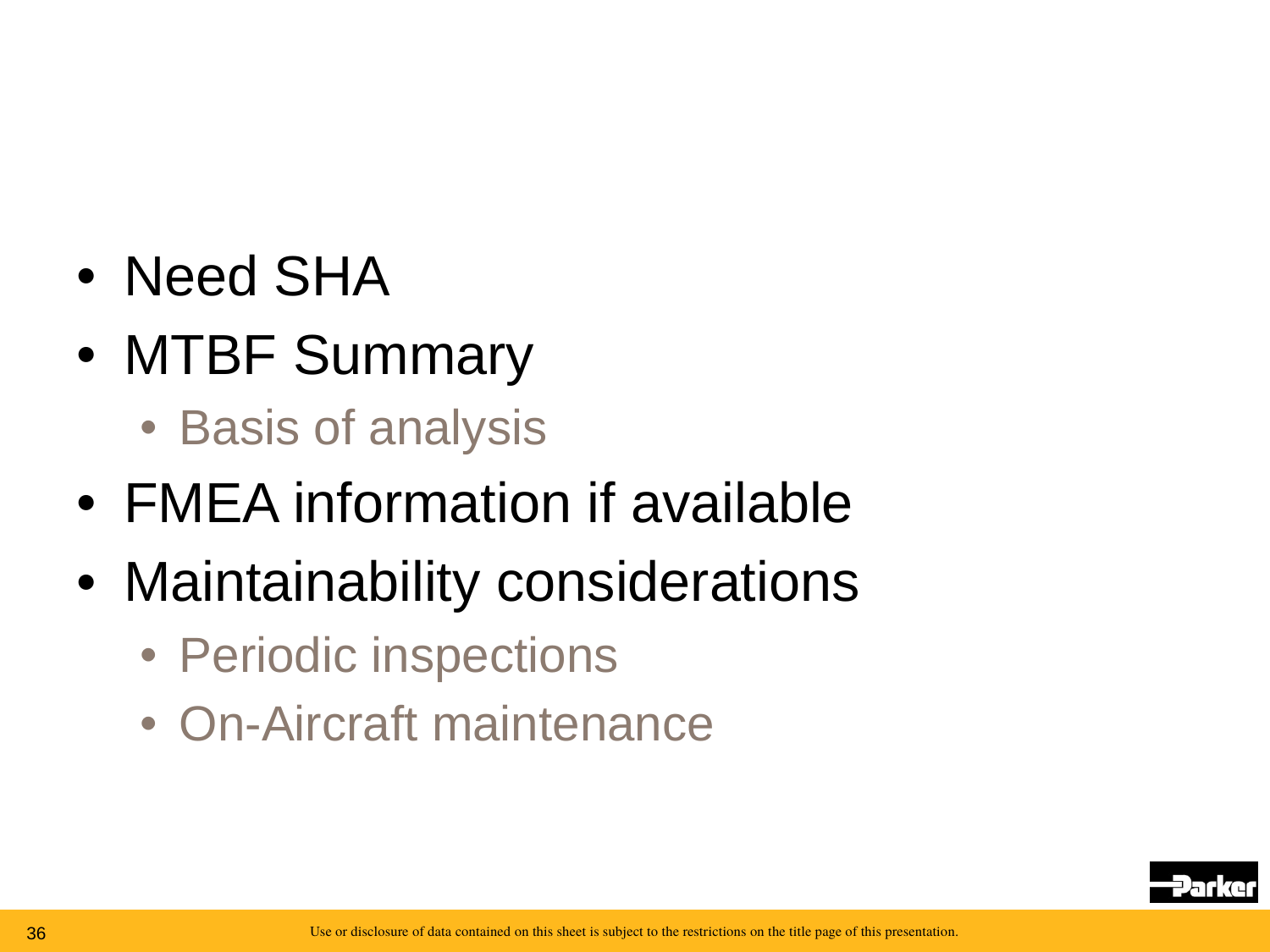

#
Need SHA
MTBF Summary
Basis of analysis
FMEA information if available
Maintainability considerations
Periodic inspections
On-Aircraft maintenance